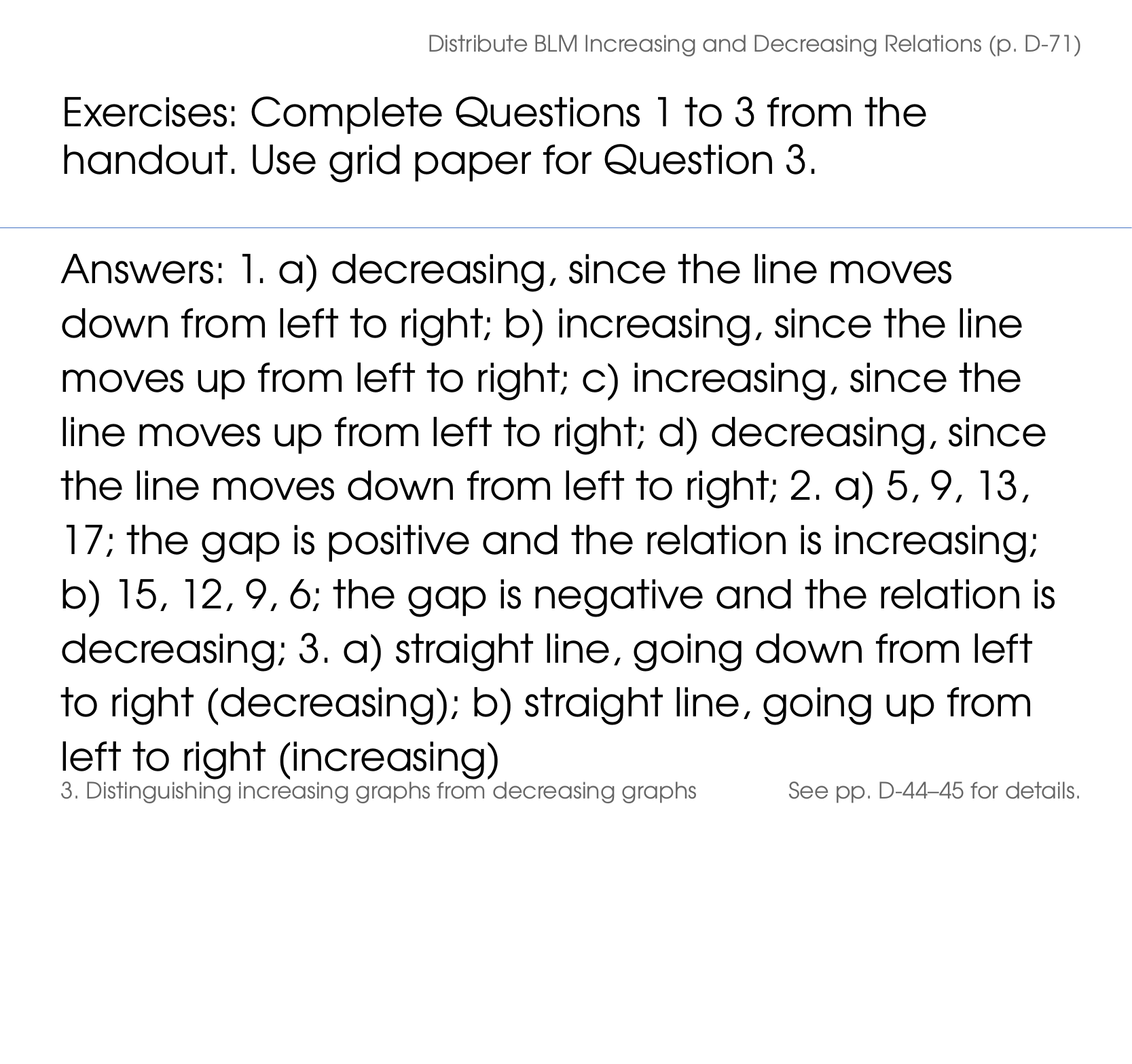

Distribute BLM Increasing and Decreasing Relations (p. D-71)
Exercises: Complete Questions 1 to 3 from the handout. Use grid paper for Question 3.
Answers: 1. a) decreasing, since the line moves down from left to right; b) increasing, since the line moves up from left to right; c) increasing, since the line moves up from left to right; d) decreasing, since the line moves down from left to right; 2. a) 5, 9, 13, 17; the gap is positive and the relation is increasing; b) 15, 12, 9, 6; the gap is negative and the relation is decreasing; 3. a) straight line, going down from left to right (decreasing); b) straight line, going up from left to right (increasing)
3. Distinguishing increasing graphs from decreasing graphs
See pp. D-44–45 for details.